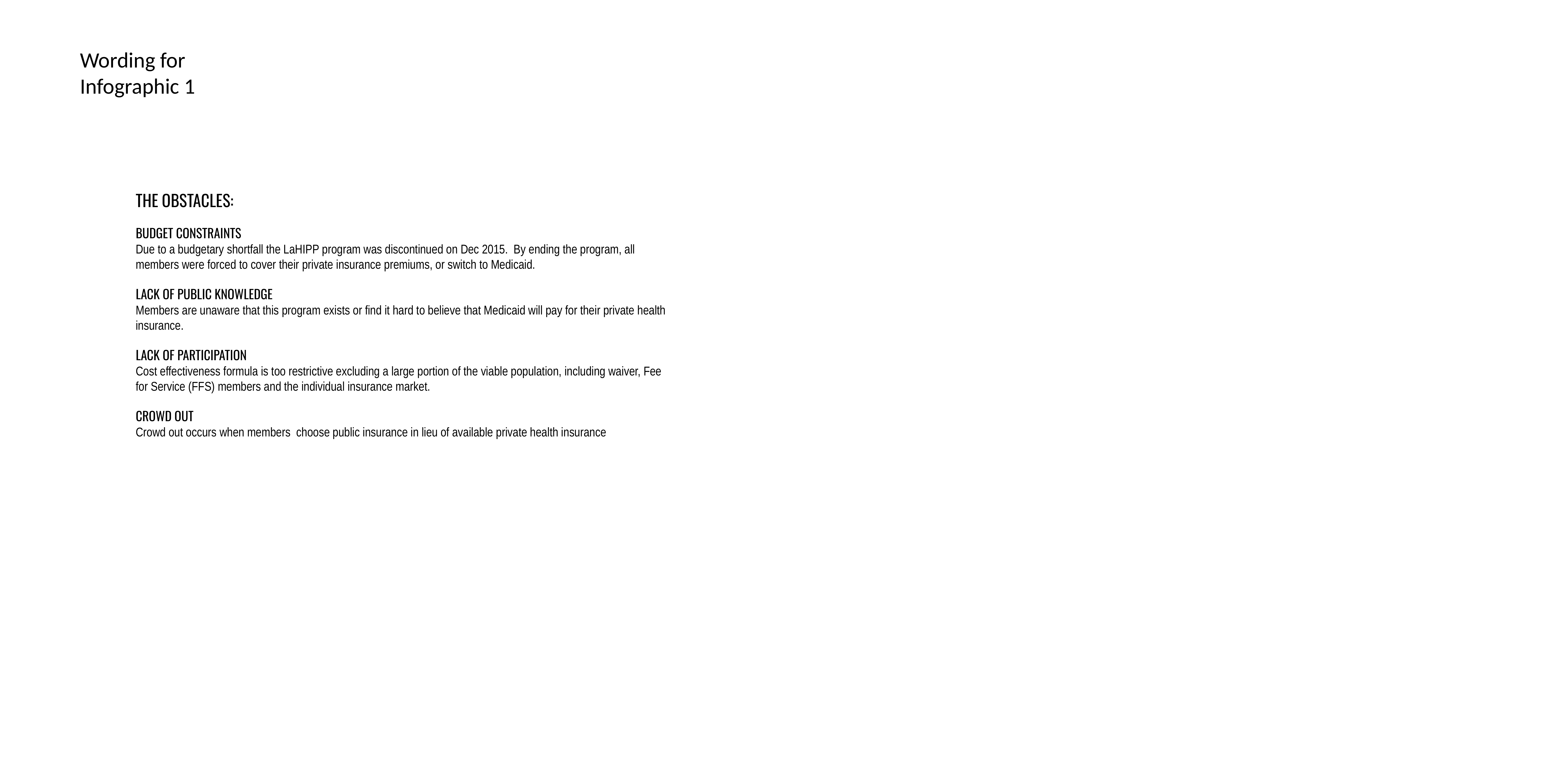

Wording for Infographic 1
THE OBSTACLES:

BUDGET CONSTRAINTS
Due to a budgetary shortfall the LaHIPP program was discontinued on Dec 2015.  By ending the program, all members were forced to cover their private insurance premiums, or switch to Medicaid.

LACK OF PUBLIC KNOWLEDGE
Members are unaware that this program exists or find it hard to believe that Medicaid will pay for their private health insurance.

LACK OF PARTICIPATION
Cost effectiveness formula is too restrictive excluding a large portion of the viable population, including waiver, Fee for Service (FFS) members and the individual insurance market.

CROWD OUT
Crowd out occurs when members  choose public insurance in lieu of available private health insurance